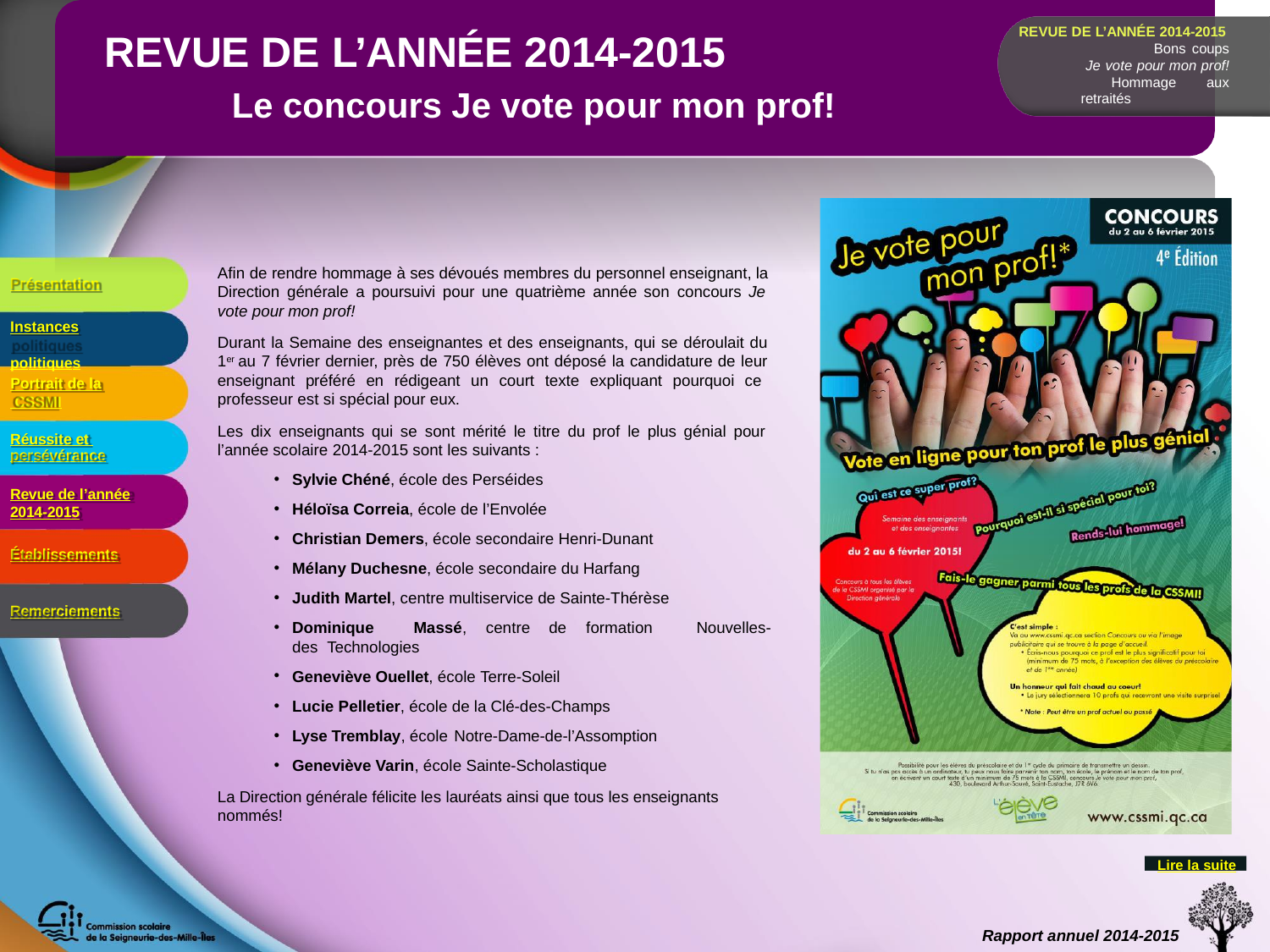

REVUE DE L’ANNÉE 2014-2015
Bons coups  Je vote pour mon prof!  Hommage aux retraités
# REVUE DE L’ANNÉE 2014-2015
Le concours Je vote pour mon prof!

Afin de rendre hommage à ses dévoués membres du personnel enseignant, la  Direction générale a poursuivi pour une quatrième année son concours Je  vote pour mon prof!
Durant la Semaine des enseignantes et des enseignants, qui se déroulait du  1er au 7 février dernier, près de 750 élèves ont déposé la candidature de leur  enseignant préféré en rédigeant un court texte expliquant pourquoi ce  professeur est si spécial pour eux.
Les dix enseignants qui se sont mérité le titre du prof le plus génial pour  l’année scolaire 2014-2015 sont les suivants :

Présentation

Instances  politiques

Portrait de la  CSSMI

Réussite et  persévérance

Sylvie Chéné, école des Perséides
Héloïsa Correia, école de l’Envolée
Christian Demers, école secondaire Henri-Dunant
Mélany Duchesne, école secondaire du Harfang
Judith Martel, centre multiservice de Sainte-Thérèse
Dominique	Massé,	centre	de	formation	des  Technologies
Geneviève Ouellet, école Terre-Soleil
Lucie Pelletier, école de la Clé-des-Champs
Lyse Tremblay, école Notre-Dame-de-l’Assomption
Geneviève Varin, école Sainte-Scholastique

Revue de l’année
2014-2015

Établissements

Remerciements
Nouvelles-
La Direction générale félicite les lauréats ainsi que tous les enseignants  nommés!

Lire la suite

Rapport annuel 2014-2015